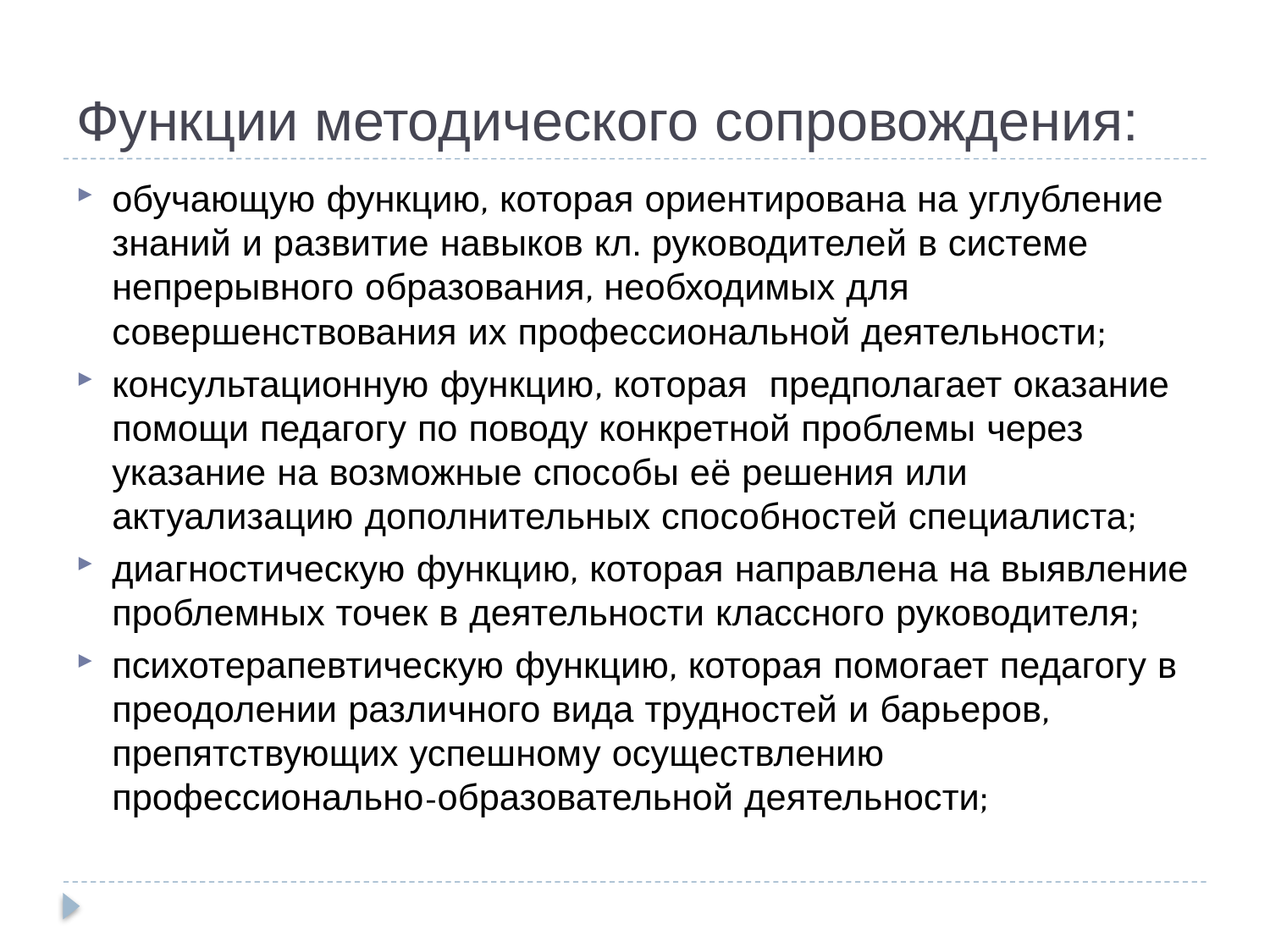

# Функции методического сопровождения:
обучающую функцию, которая ориентирована на углубление знаний и развитие навыков кл. руководителей в системе непрерывного образования, необходимых для совершенствования их профессиональной деятельности;
консультационную функцию, которая  предполагает оказание помощи педагогу по поводу конкретной проблемы через указание на возможные способы её решения или актуализацию дополнительных способностей специалиста;
диагностическую функцию, которая направлена на выявление проблемных точек в деятельности классного руководителя;
психотерапевтическую функцию, которая помогает педагогу в преодолении различного вида трудностей и барьеров, препятствующих успешному осуществлению профессионально-образовательной деятельности;